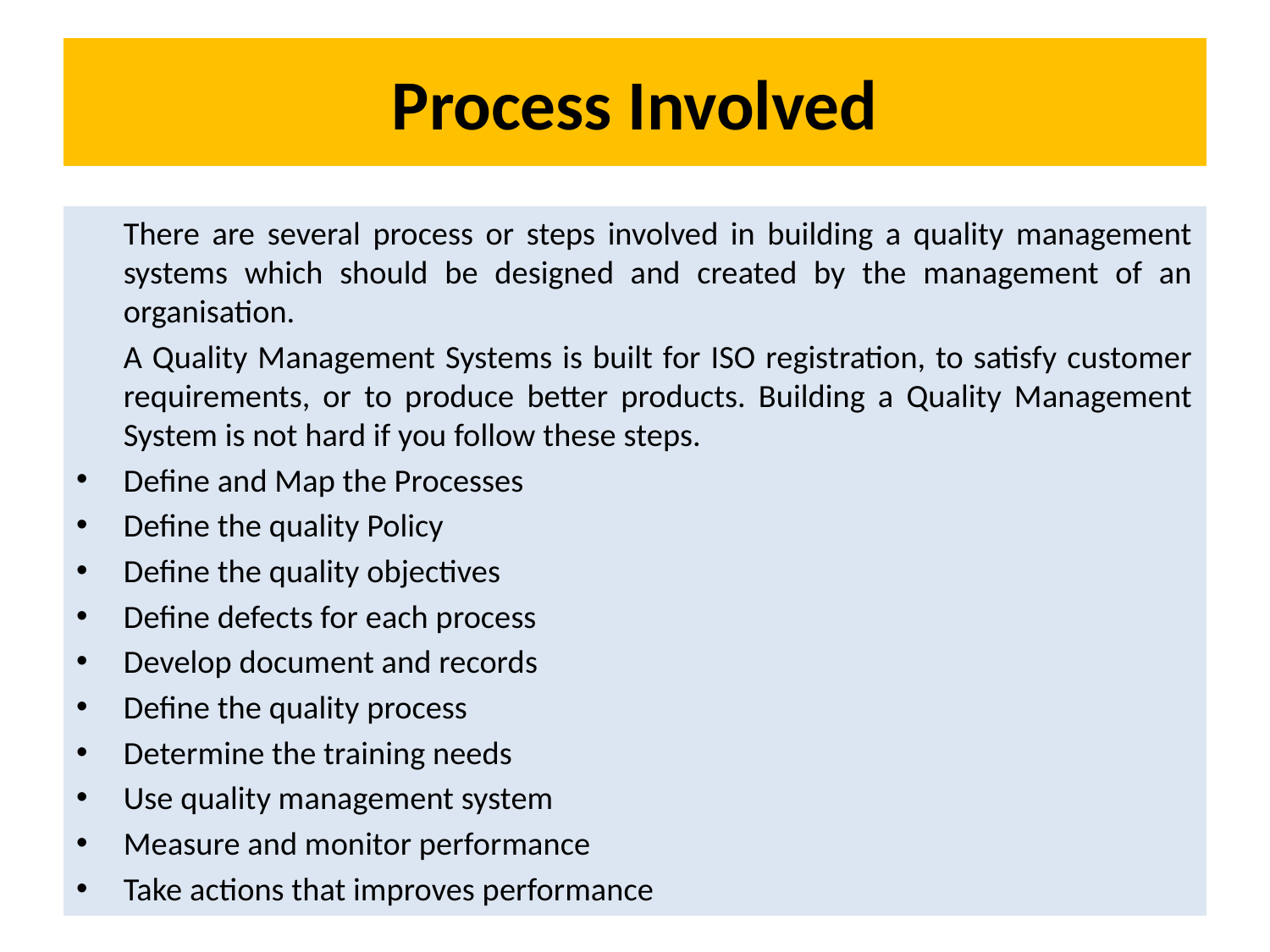

# Process Involved
	There are several process or steps involved in building a quality management systems which should be designed and created by the management of an organisation.
	A Quality Management Systems is built for ISO registration, to satisfy customer requirements, or to produce better products. Building a Quality Management System is not hard if you follow these steps.
Define and Map the Processes
Define the quality Policy
Define the quality objectives
Define defects for each process
Develop document and records
Define the quality process
Determine the training needs
Use quality management system
Measure and monitor performance
Take actions that improves performance